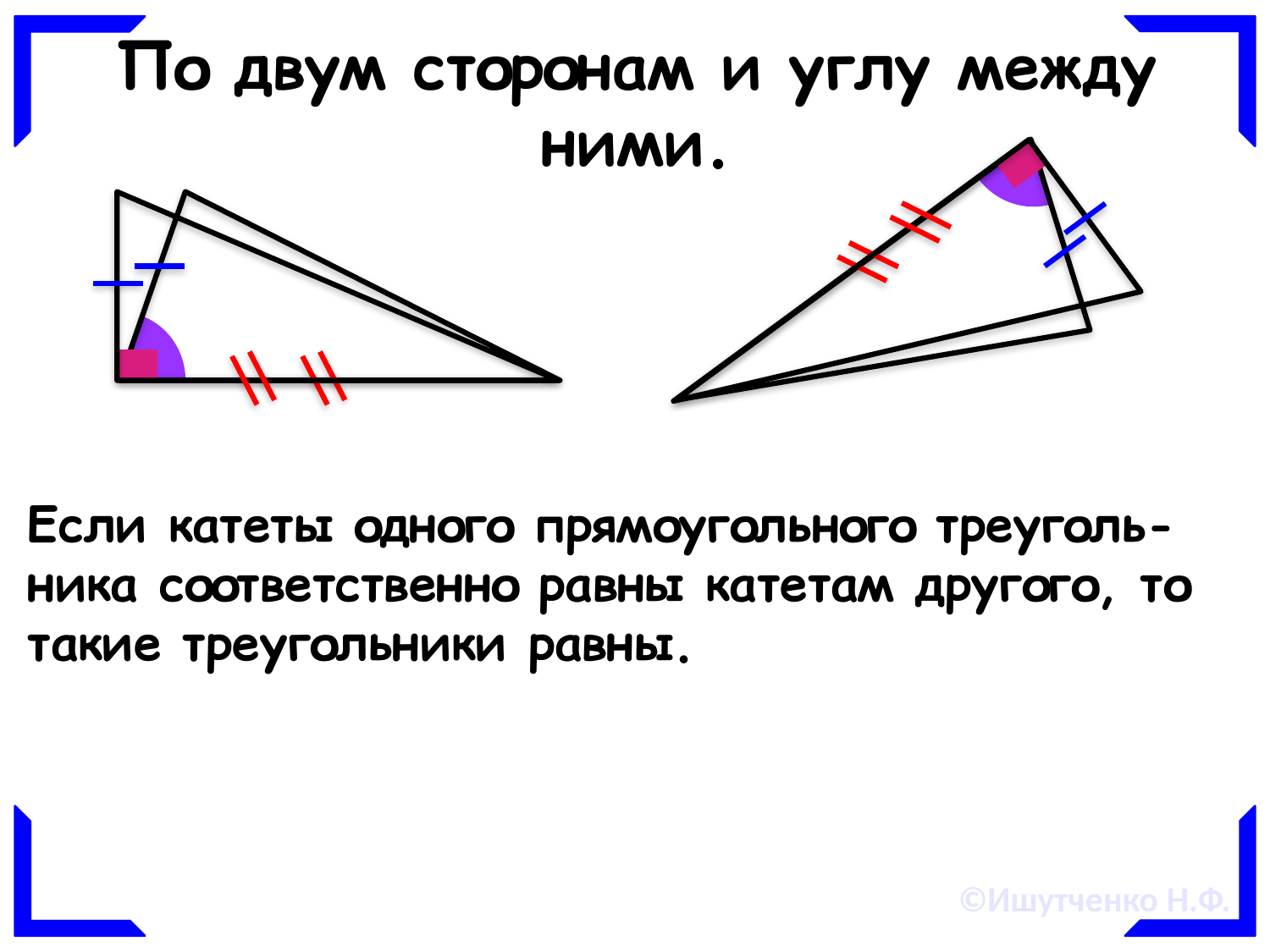

©Ишутченко Н.Ф.
По двум сторонам и углу между ними.

Если катеты одного прямоугольного треуголь-
ника соответственно равны катетам другого, то
такие треугольники равны.